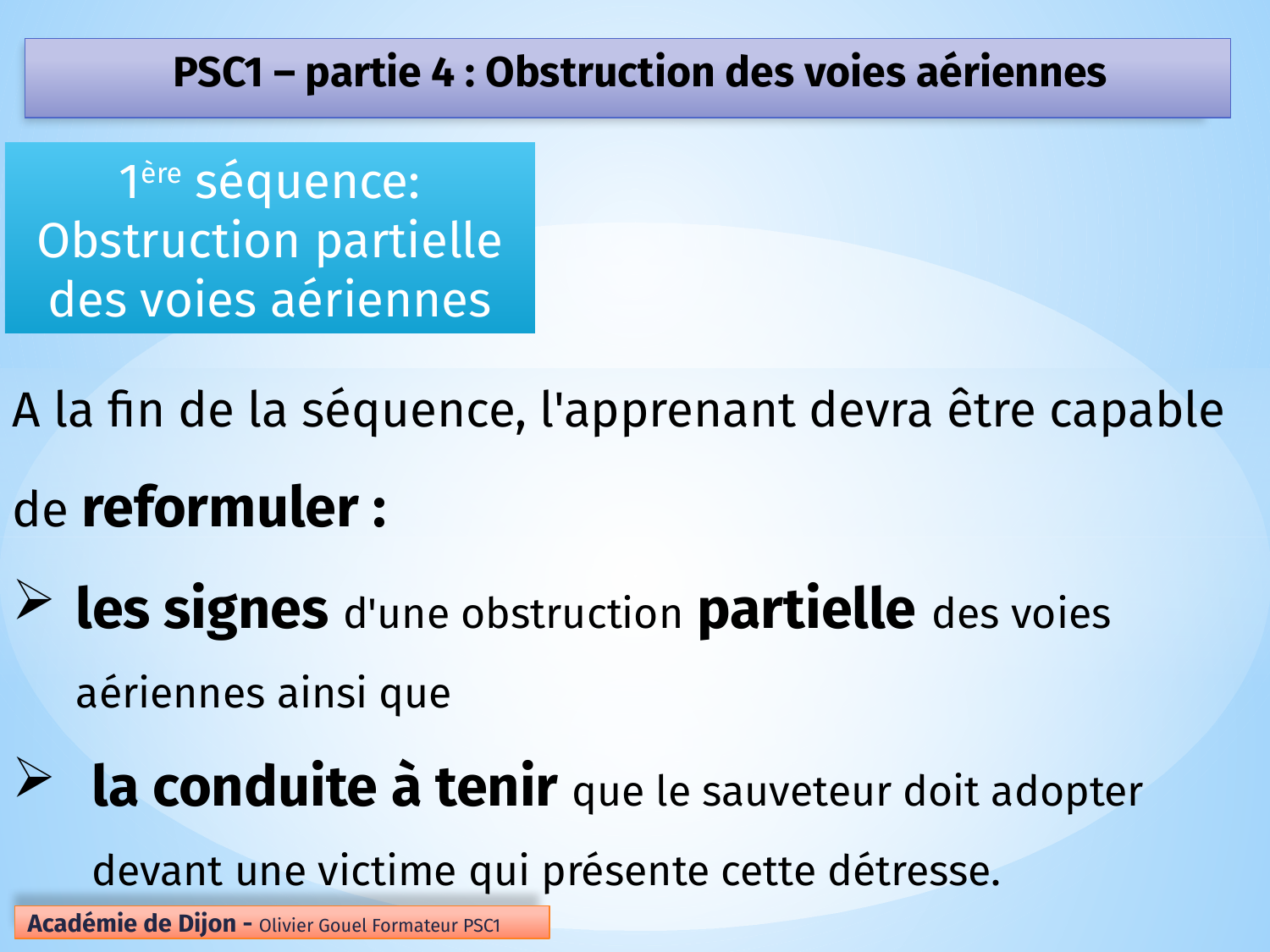

# PSC1 – partie 4 : Obstruction des voies aériennes
1ère séquence:
Obstruction partielle des voies aériennes
A la fin de la séquence, l'apprenant devra être capable de reformuler :
les signes d'une obstruction partielle des voies aériennes ainsi que
la conduite à tenir que le sauveteur doit adopter devant une victime qui présente cette détresse.
Académie de Dijon - Olivier Gouel Formateur PSC1